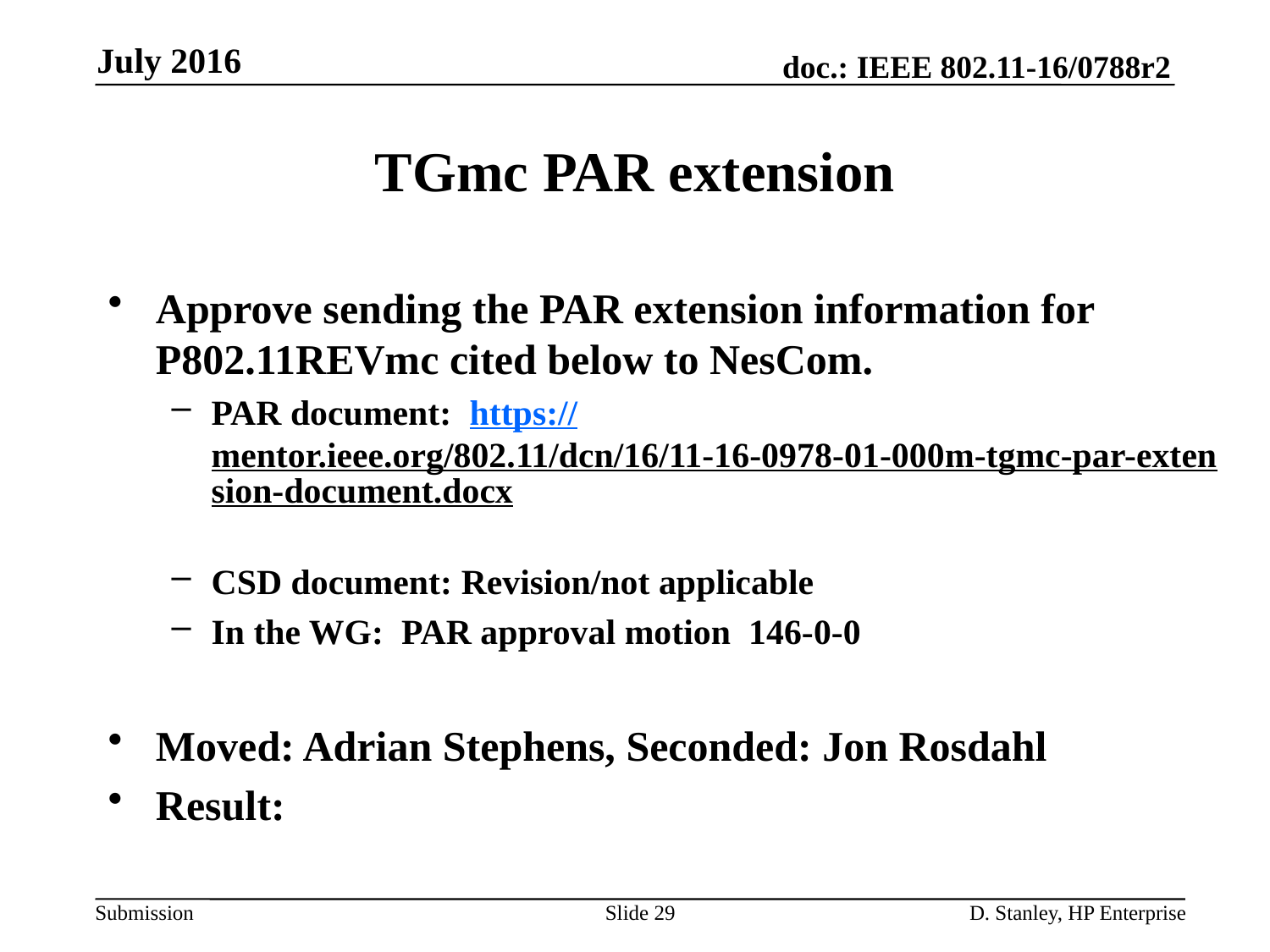

July 2016
# TGmc PAR extension
Approve sending the PAR extension information for P802.11REVmc cited below to NesCom.
PAR document:  https://mentor.ieee.org/802.11/dcn/16/11-16-0978-01-000m-tgmc-par-extension-document.docx
CSD document: Revision/not applicable
In the WG:  PAR approval motion  146-0-0

Moved: Adrian Stephens, Seconded: Jon Rosdahl
Result:

Slide 29
D. Stanley, HP Enterprise